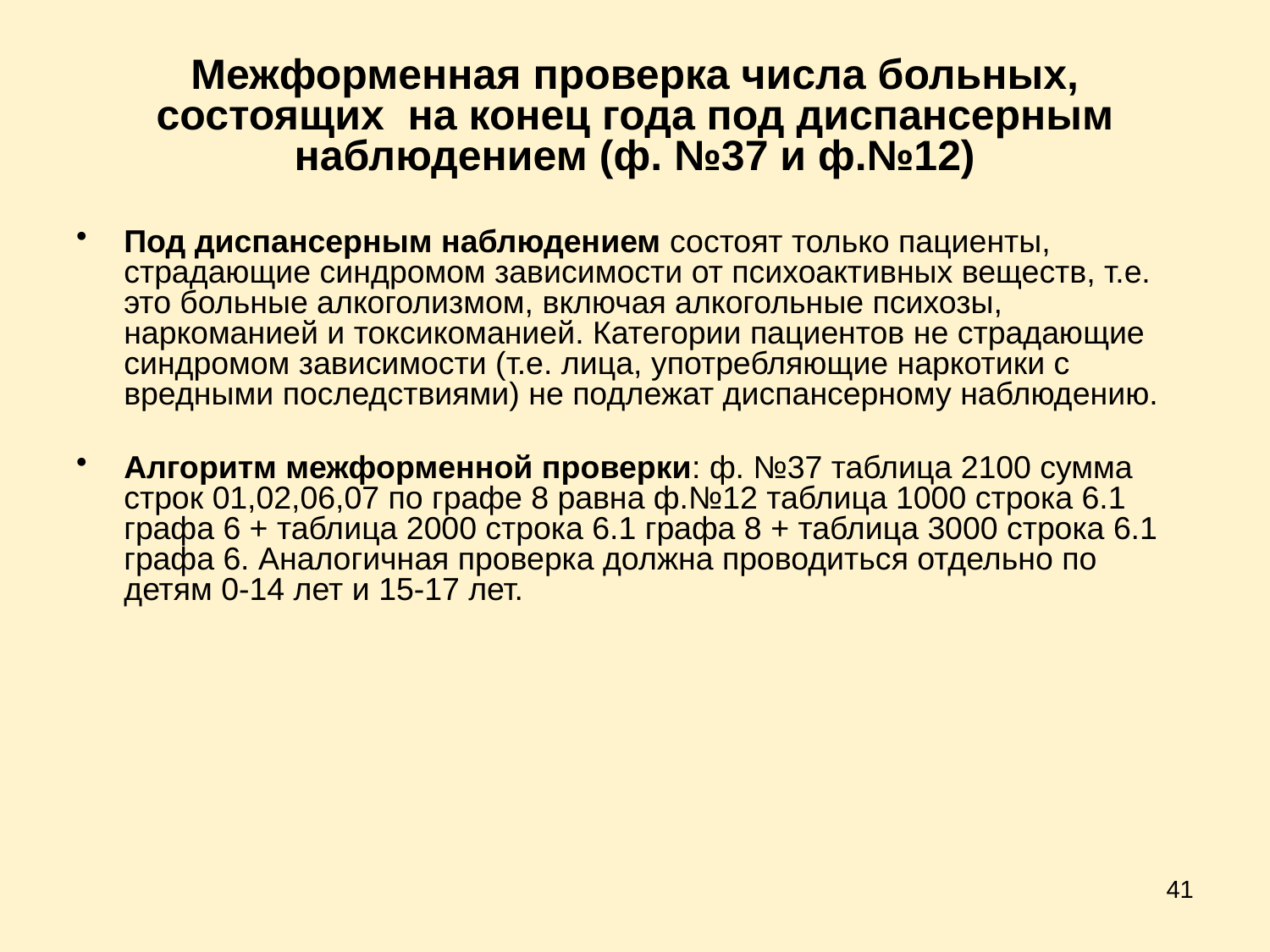

# Межформенная проверка числа больных, состоящих  на конец года под диспансерным наблюдением (ф. №37 и ф.№12)
Под диспансерным наблюдением состоят только пациенты, страдающие синдромом зависимости от психоактивных веществ, т.е. это больные алкоголизмом, включая алкогольные психозы, наркоманией и токсикоманией. Категории пациентов не страдающие синдромом зависимости (т.е. лица, употребляющие наркотики с вредными последствиями) не подлежат диспансерному наблюдению.

Алгоритм межформенной проверки: ф. №37 таблица 2100 сумма строк 01,02,06,07 по графе 8 равна ф.№12 таблица 1000 строка 6.1 графа 6 + таблица 2000 строка 6.1 графа 8 + таблица 3000 строка 6.1 графа 6. Аналогичная проверка должна проводиться отдельно по детям 0-14 лет и 15-17 лет.
41